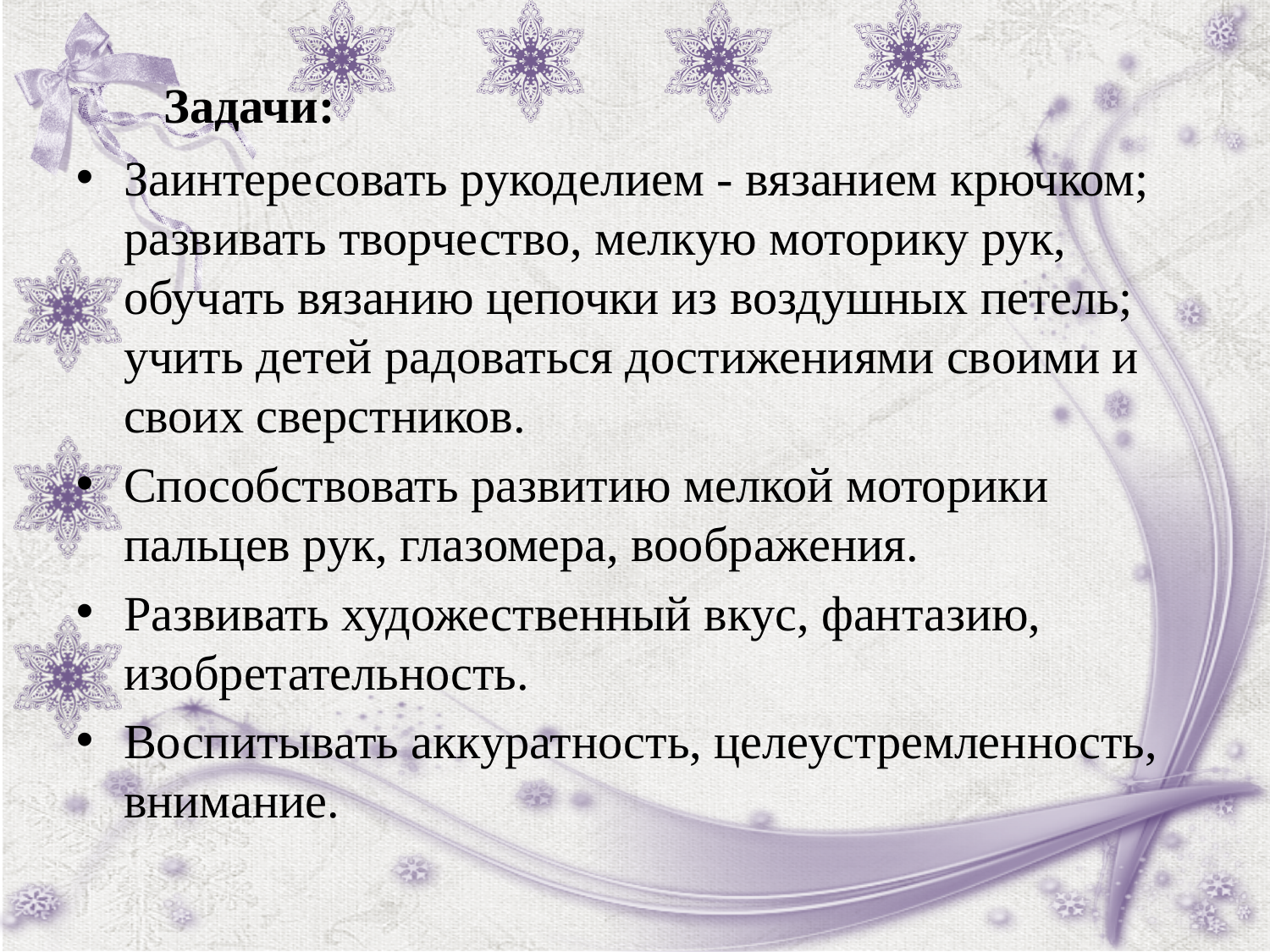

Задачи:
Заинтересовать рукоделием - вязанием крючком; развивать творчество, мелкую моторику рук, обучать вязанию цепочки из воздушных петель; учить детей радоваться достижениями своими и своих сверстников.
Способствовать развитию мелкой моторики пальцев рук, глазомера, воображения.
Развивать художественный вкус, фантазию, изобретательность.
Воспитывать аккуратность, целеустремленность, внимание.